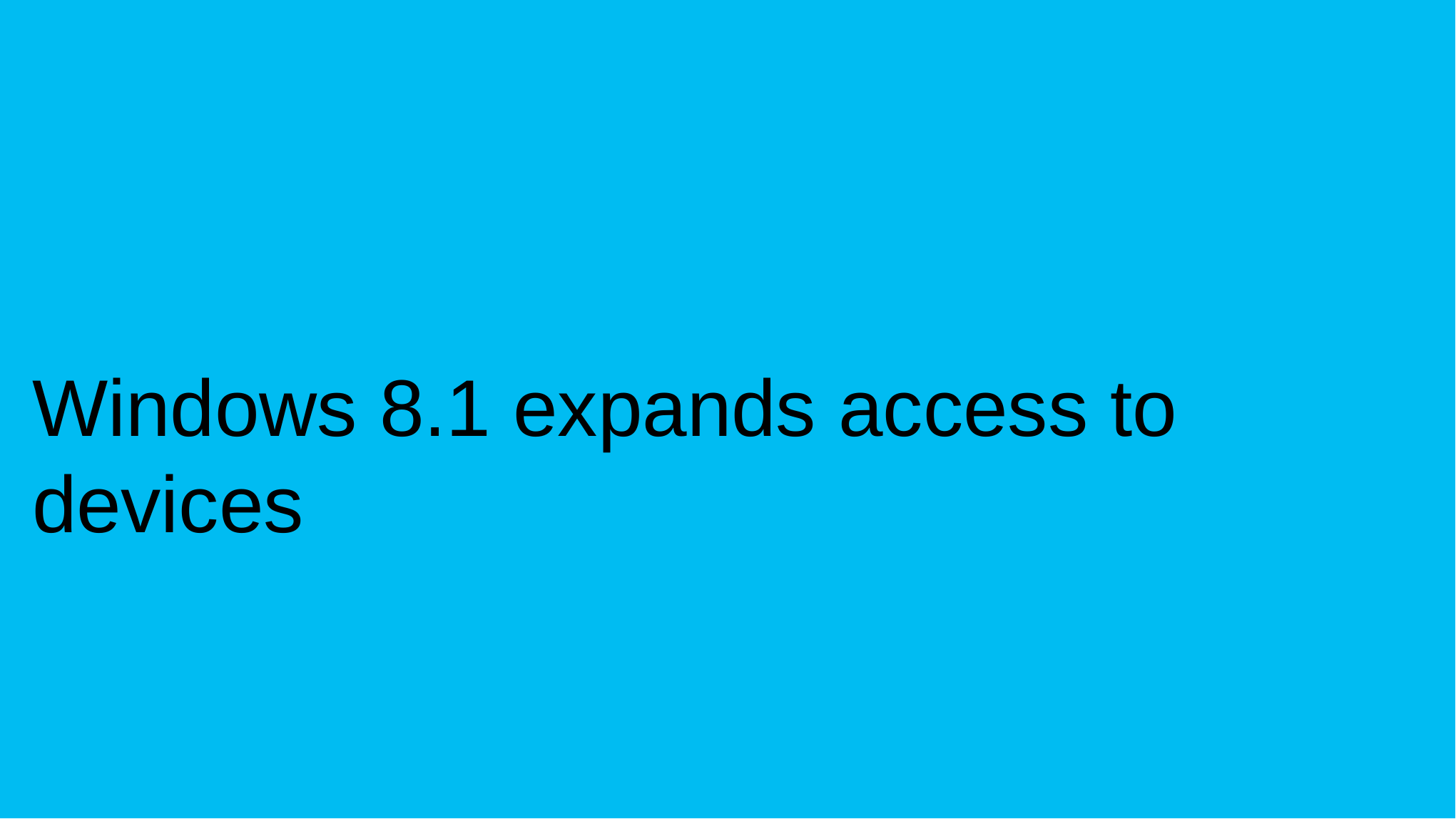

# Windows 8.1 expands access to devices